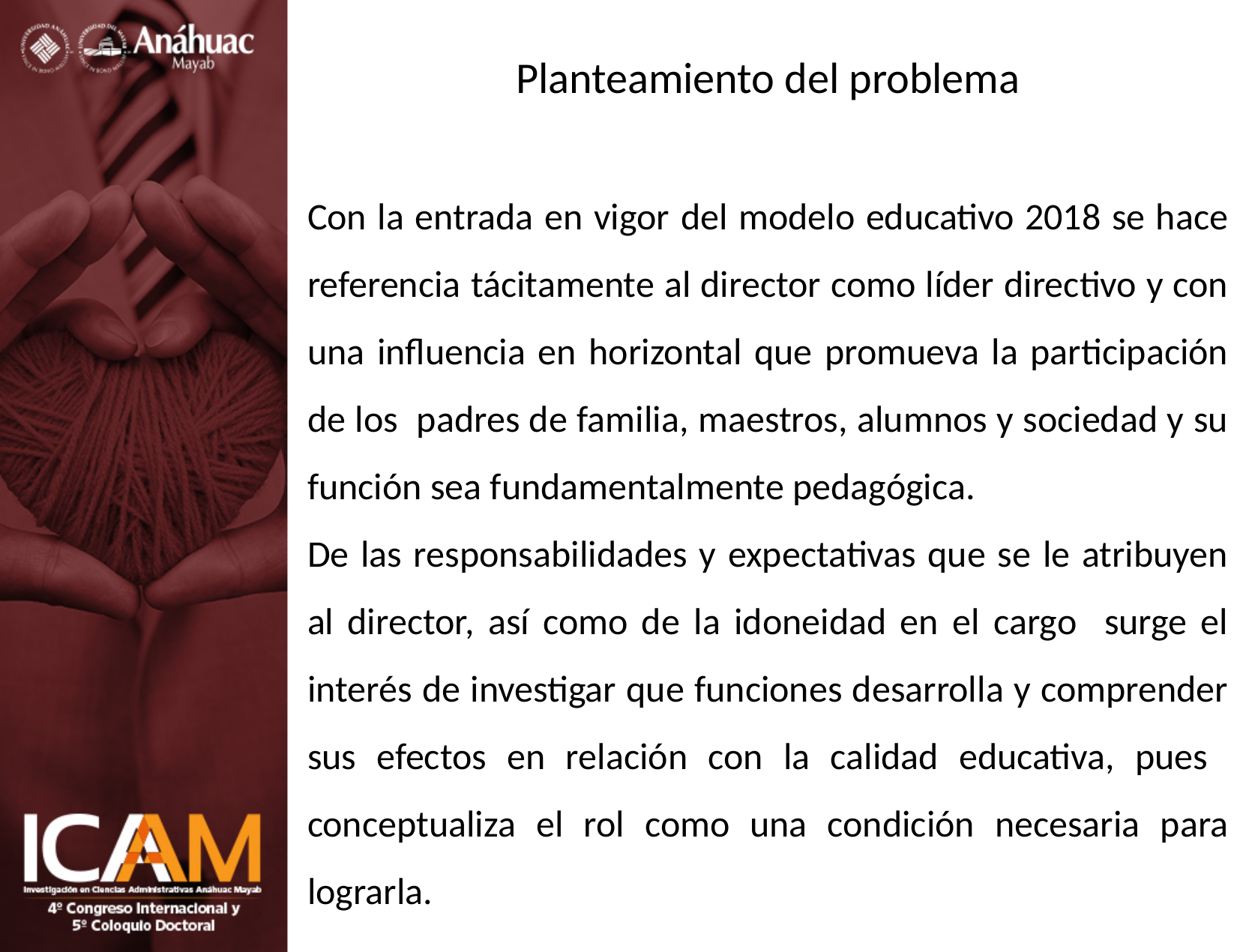

Planteamiento del problema

Con la entrada en vigor del modelo educativo 2018 se hace referencia tácitamente al director como líder directivo y con una influencia en horizontal que promueva la participación de los  padres de familia, maestros, alumnos y sociedad y su función sea fundamentalmente pedagógica.
De las responsabilidades y expectativas que se le atribuyen al director, así como de la idoneidad en el cargo  surge el interés de investigar que funciones desarrolla y comprender sus efectos en relación con la calidad educativa, pues  conceptualiza el rol como una condición necesaria para lograrla.